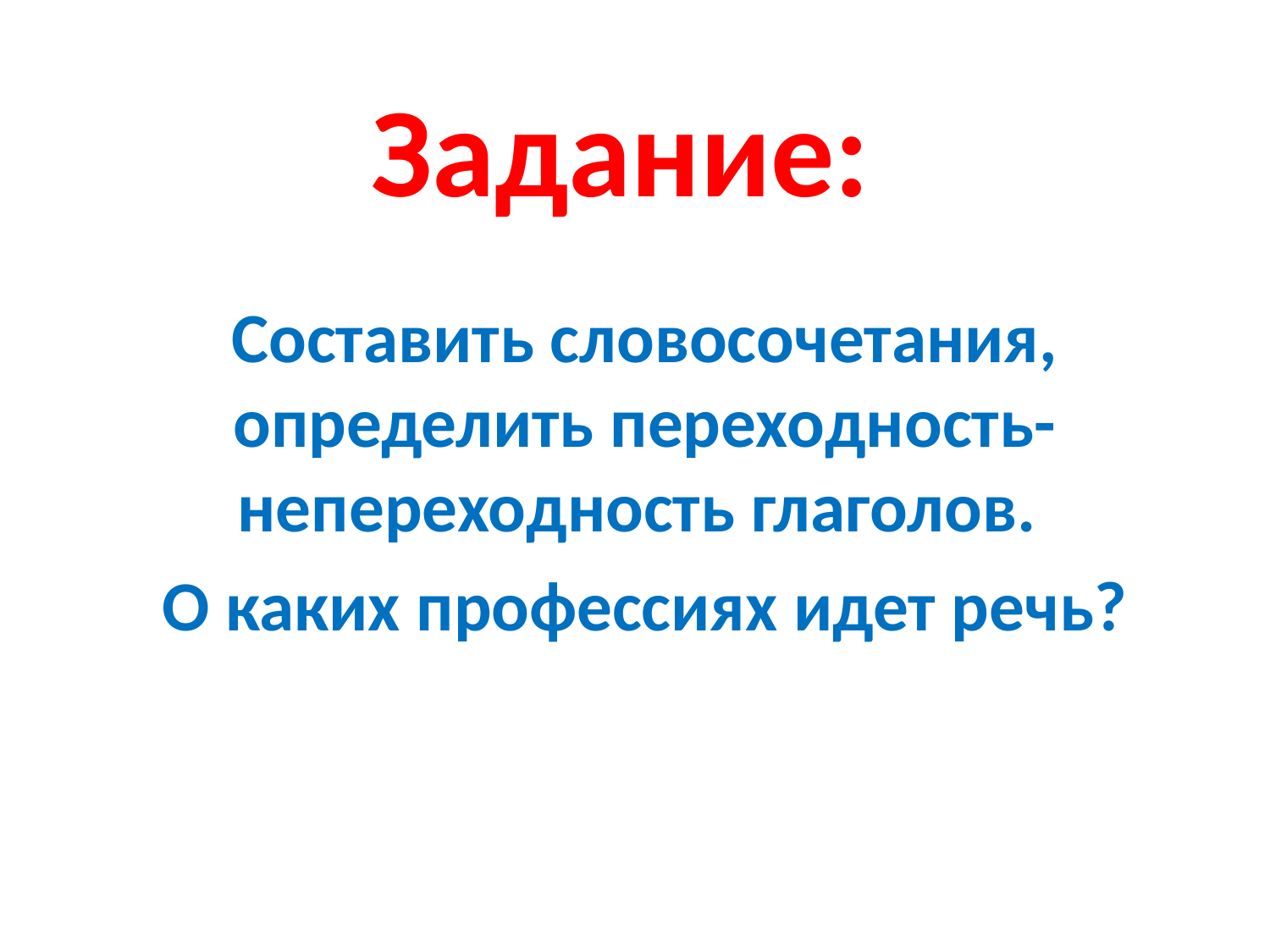

# Задание:
Составить словосочетания, определить переходность- непереходность глаголов.
О каких профессиях идет речь?